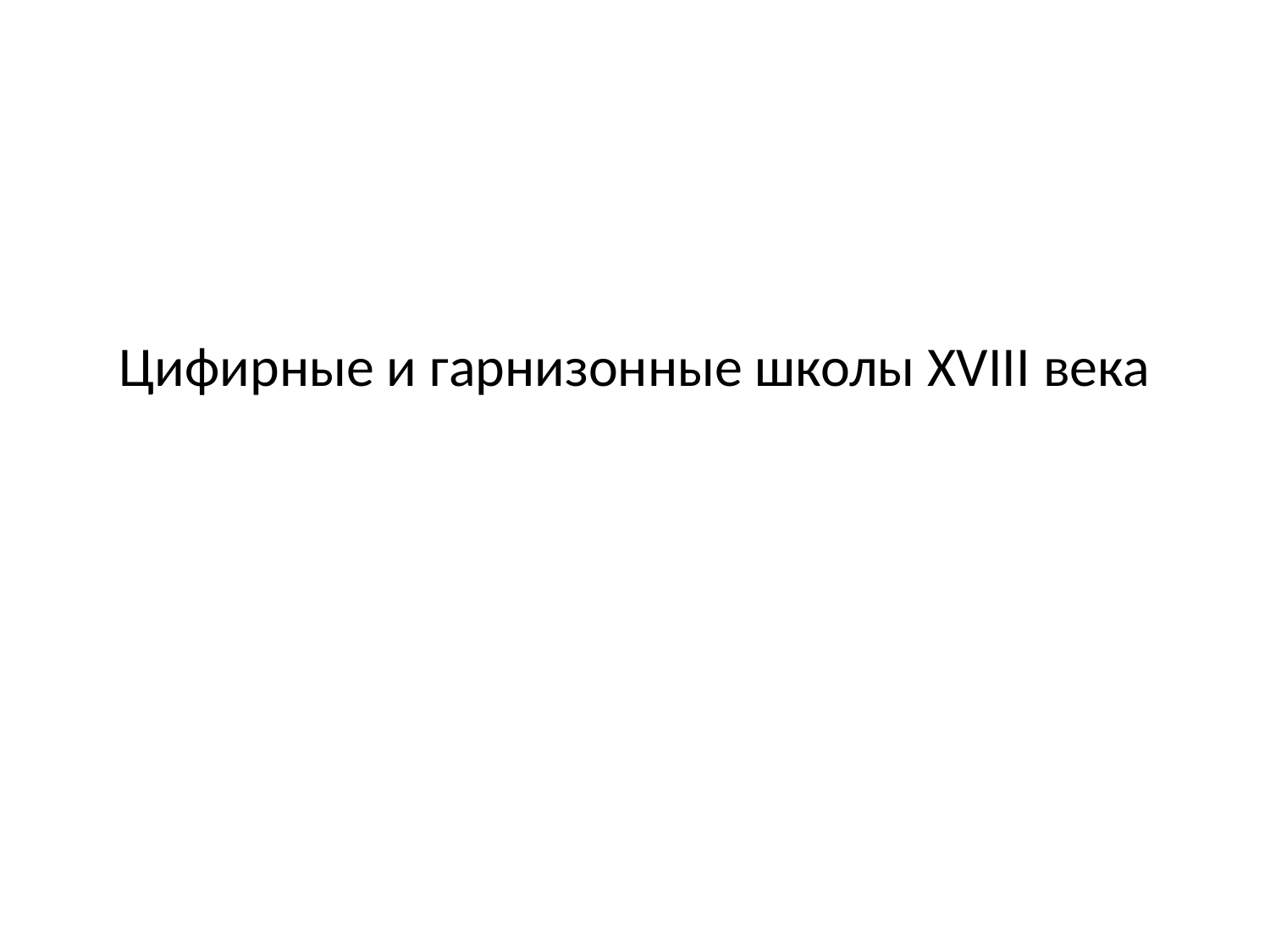

# Цифирные и гарнизонные школы XVIII века